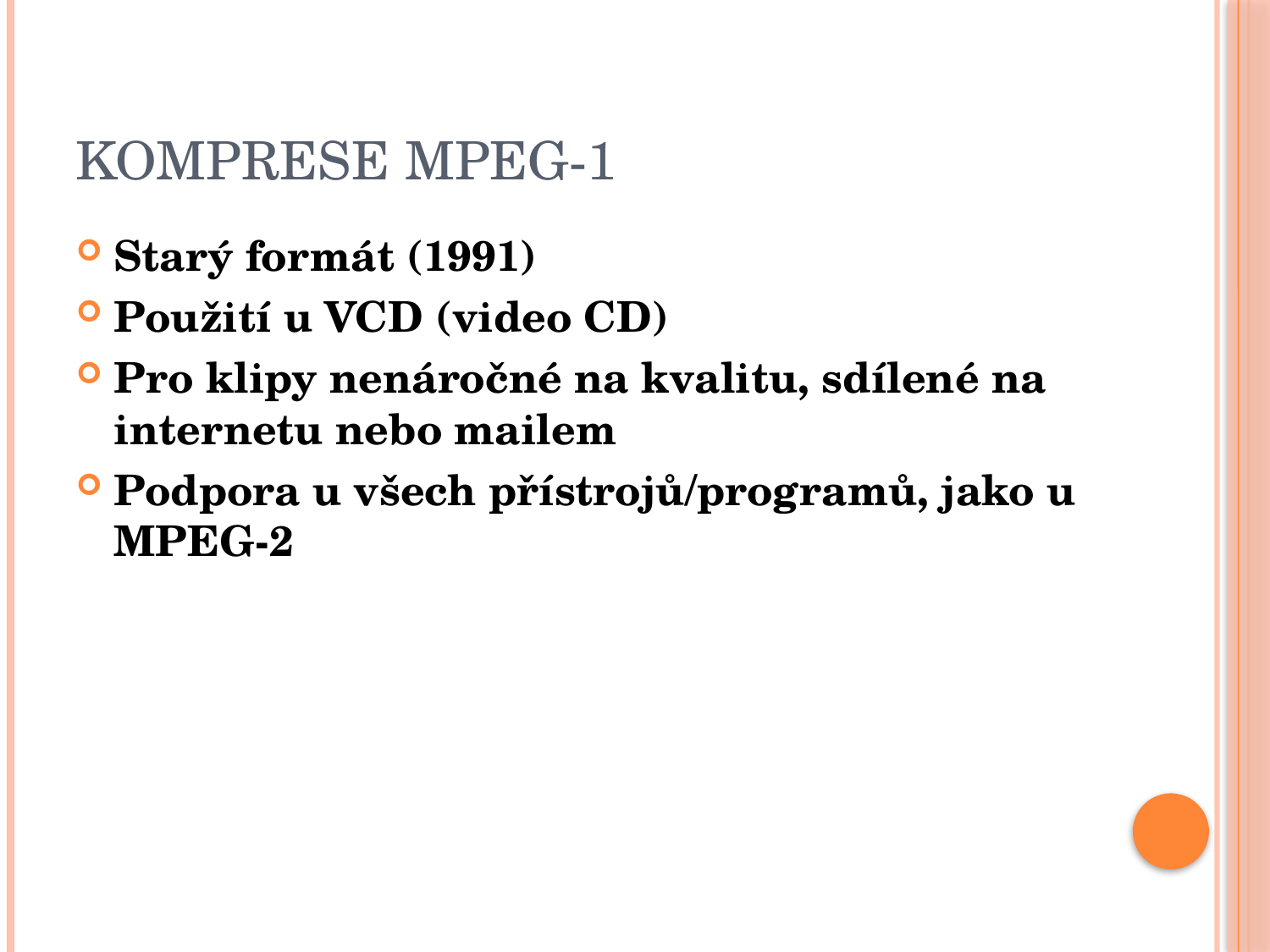

# Komprese MPEG-1
Starý formát (1991)
Použití u VCD (video CD)
Pro klipy nenáročné na kvalitu, sdílené na internetu nebo mailem
Podpora u všech přístrojů/programů, jako u MPEG-2